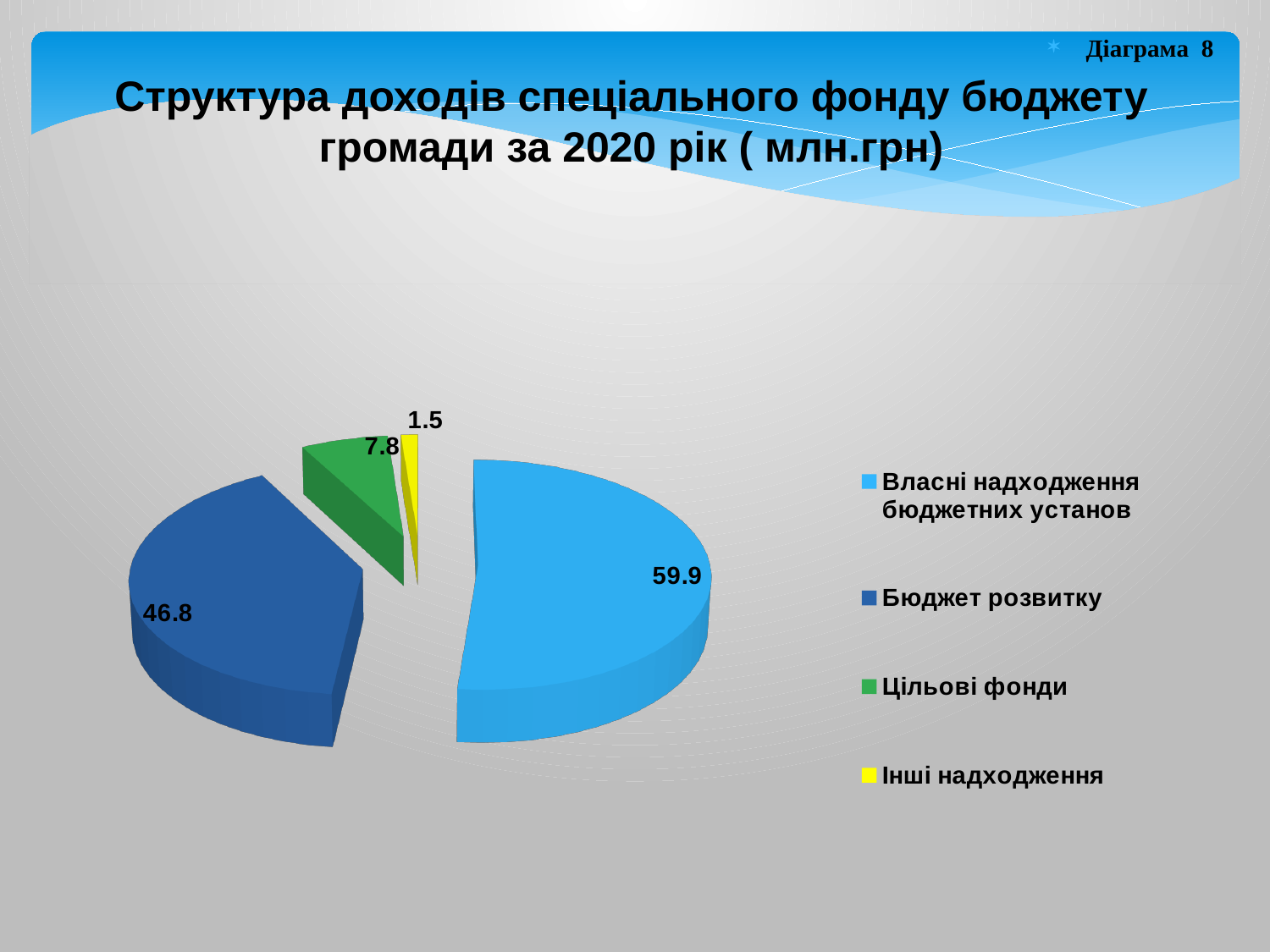

Діаграма  8
Структура доходів спеціального фонду бюджету громади за 2020 рік ( млн.грн)

[unsupported chart]